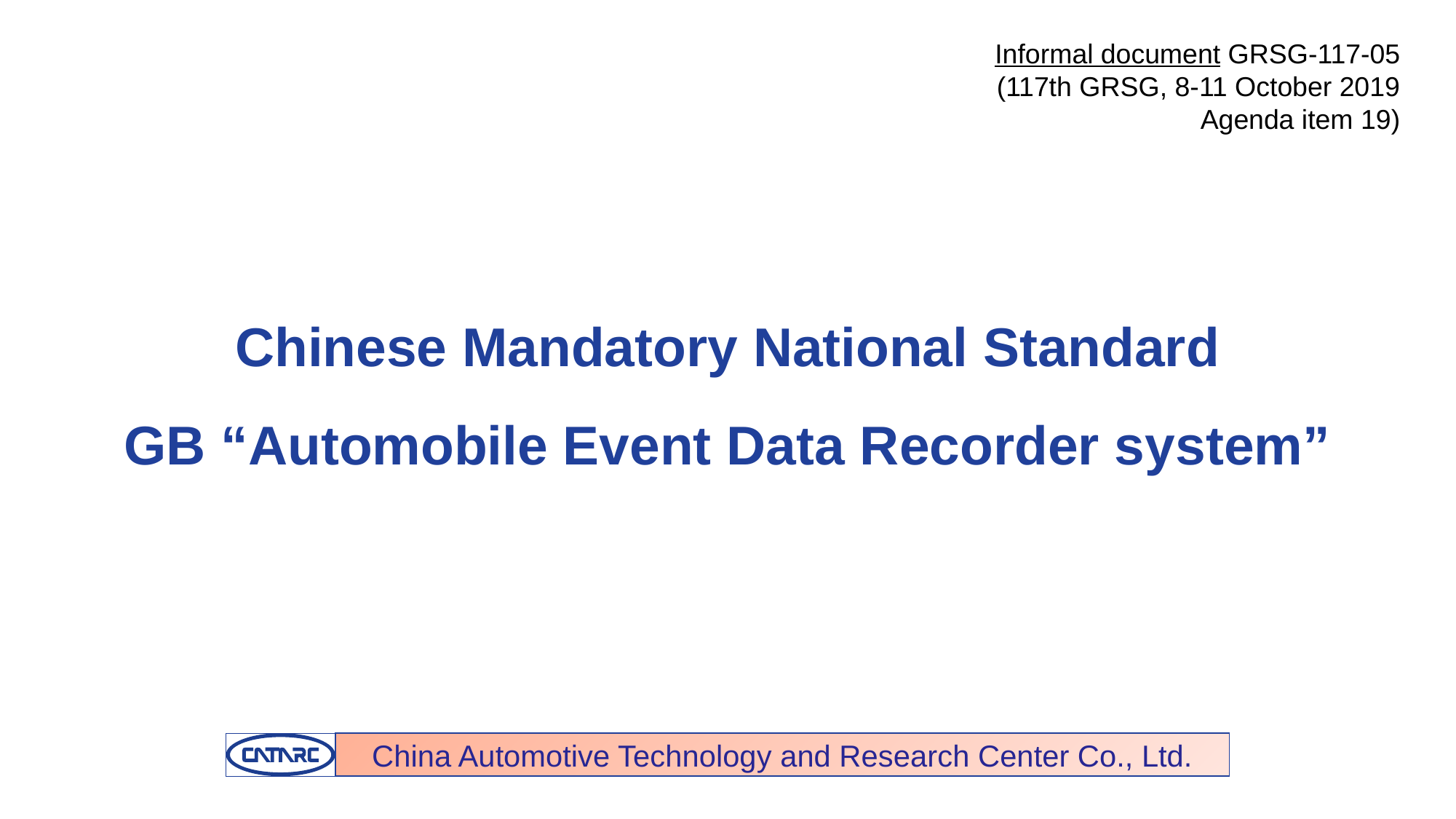

Informal document GRSG-117-05
(117th GRSG, 8-11 October 2019
Agenda item 19)
Chinese Mandatory National Standard
GB “Automobile Event Data Recorder system”